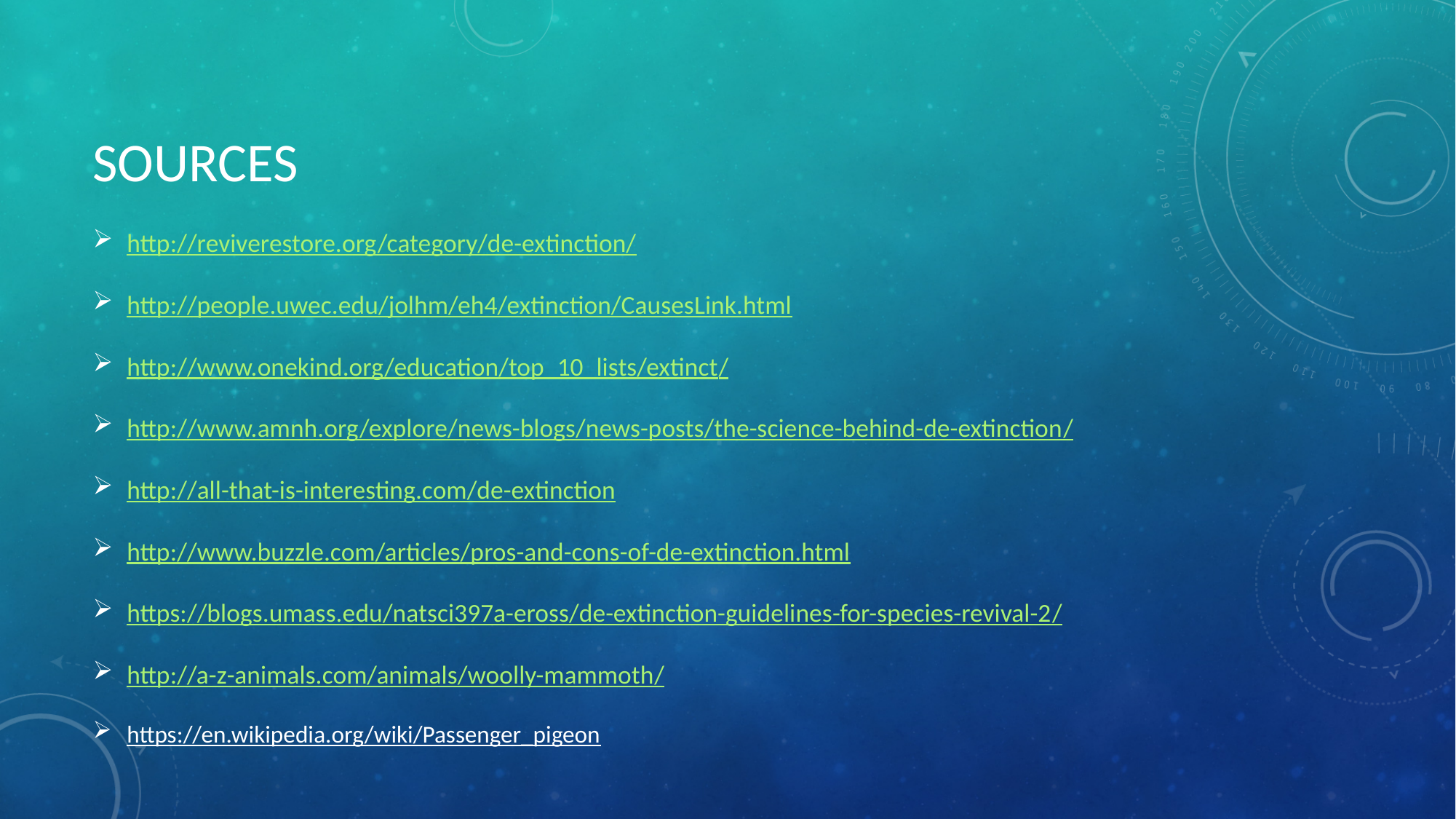

# Sources
http://reviverestore.org/category/de-extinction/
http://people.uwec.edu/jolhm/eh4/extinction/CausesLink.html
http://www.onekind.org/education/top_10_lists/extinct/
http://www.amnh.org/explore/news-blogs/news-posts/the-science-behind-de-extinction/
http://all-that-is-interesting.com/de-extinction
http://www.buzzle.com/articles/pros-and-cons-of-de-extinction.html
https://blogs.umass.edu/natsci397a-eross/de-extinction-guidelines-for-species-revival-2/
http://a-z-animals.com/animals/woolly-mammoth/
https://en.wikipedia.org/wiki/Passenger_pigeon